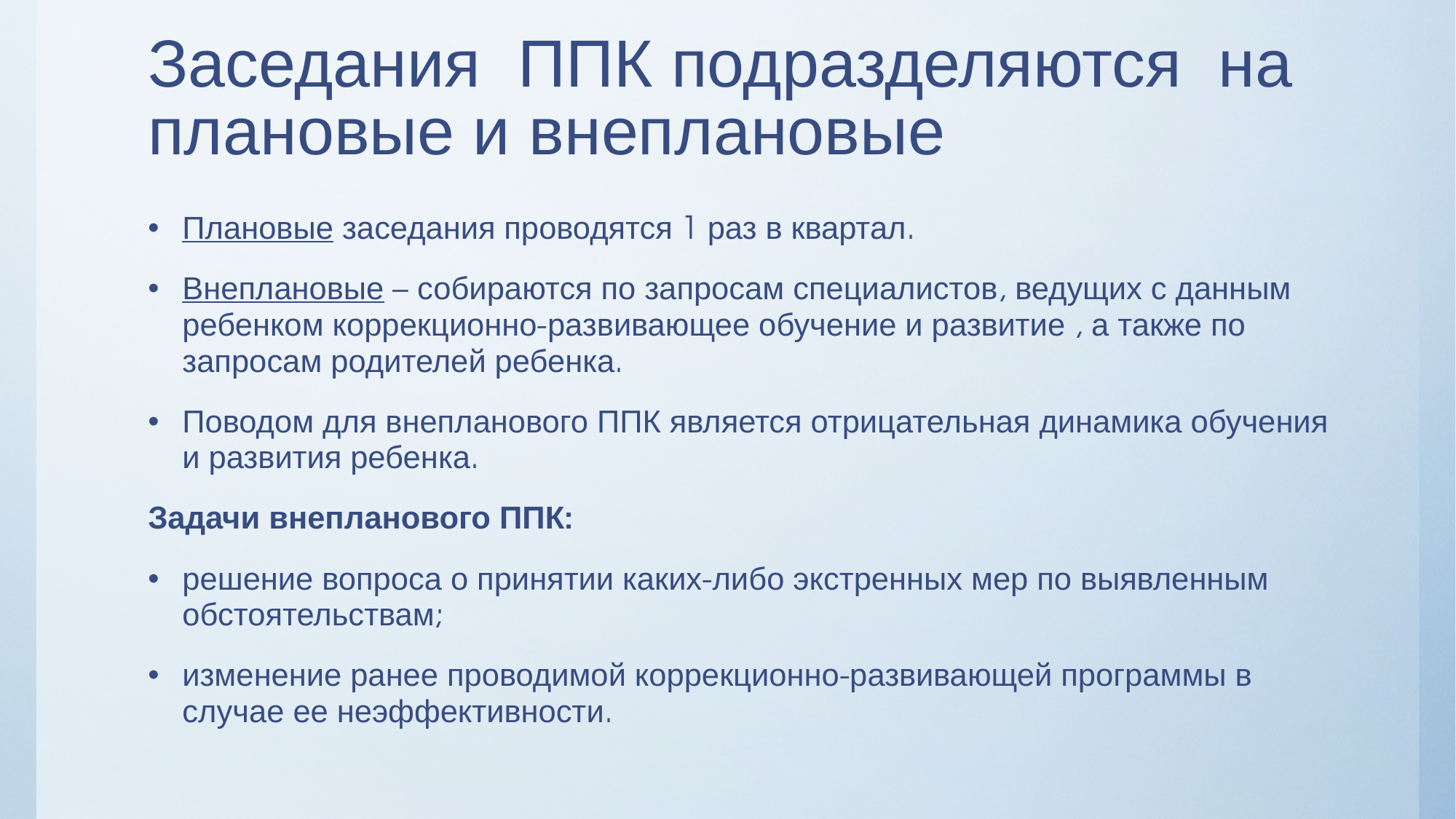

# Заседания  ППК подразделяются  на плановые и внеплановые
Плановые заседания проводятся 1 раз в квартал.
Внеплановые – собираются по запросам специалистов, ведущих с данным ребенком коррекционно-развивающее обучение и развитие , а также по запросам родителей ребенка.
Поводом для внепланового ППК является отрицательная динамика обучения и развития ребенка.
Задачи внепланового ППК:
решение вопроса о принятии каких-либо экстренных мер по выявленным обстоятельствам;
изменение ранее проводимой коррекционно-развивающей программы в случае ее неэффективности.